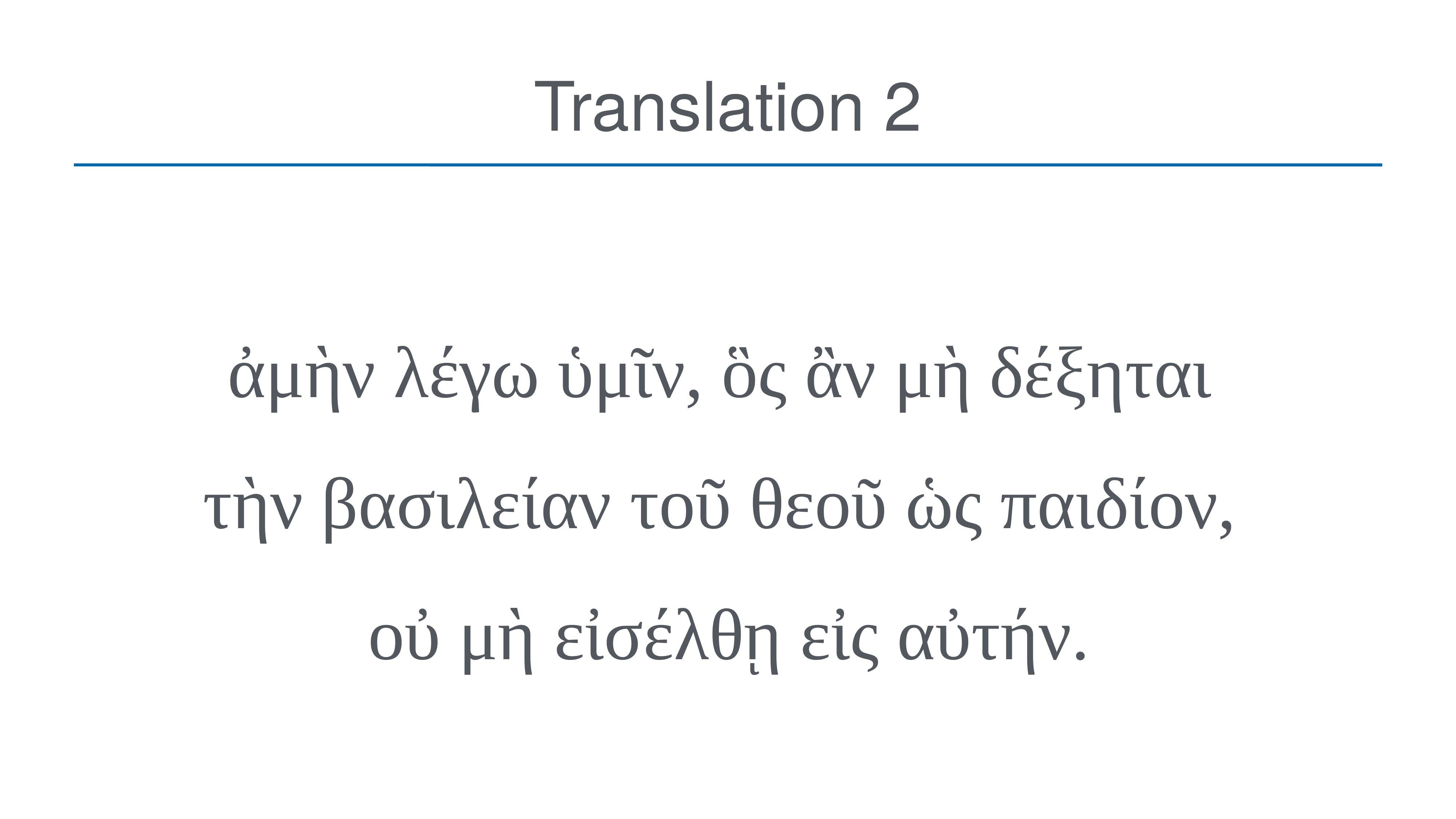

# Translation 2
ἀμὴν λέγω ὑμῖν, ὃς ἂν μὴ δέξηται
τὴν βασιλείαν τοῦ θεοῦ ὡς παιδίον,
οὐ μὴ εἰσέλθῃ εἰς αὐτήν.